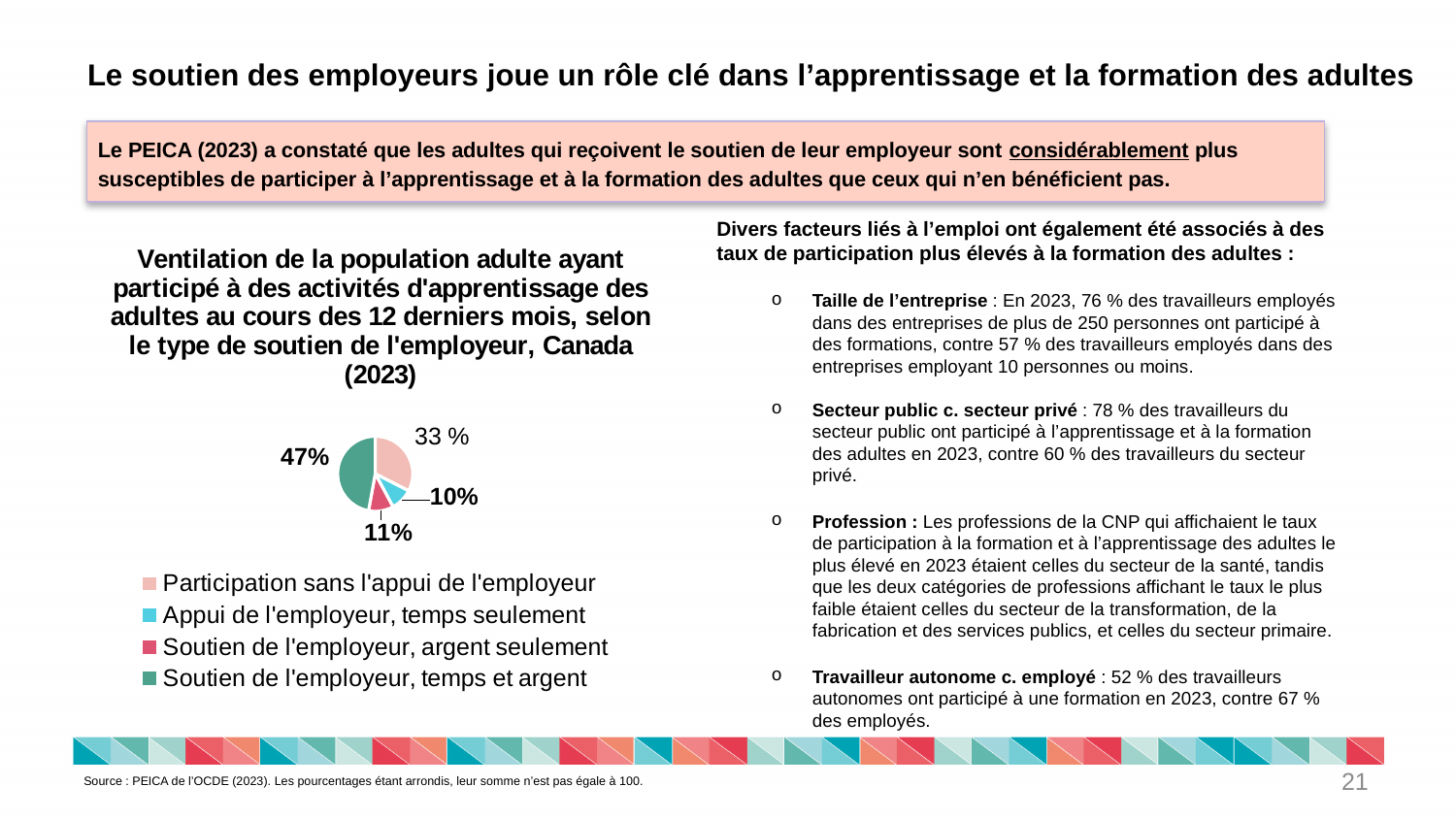

# Le soutien des employeurs joue un rôle clé dans l’apprentissage et la formation des adultes
Le PEICA (2023) a constaté que les adultes qui reçoivent le soutien de leur employeur sont considérablement plus susceptibles de participer à l’apprentissage et à la formation des adultes que ceux qui n’en bénéficient pas.
Divers facteurs liés à l’emploi ont également été associés à des taux de participation plus élevés à la formation des adultes :​​

Taille de l’entreprise : En 2023, 76 % des travailleurs employés dans des entreprises de plus de 250 personnes ont participé à des formations, contre 57 % des travailleurs employés dans des entreprises employant 10 personnes ou moins.

Secteur public c. secteur privé : 78 % des travailleurs du secteur public ont participé à l’apprentissage et à la formation des adultes en 2023, contre 60 % des travailleurs du secteur privé.​

Profession : Les professions de la CNP qui affichaient le taux de participation à la formation et à l’apprentissage des adultes le plus élevé en 2023 étaient celles du secteur de la santé, tandis que les deux catégories de professions affichant le taux le plus faible étaient celles du secteur de la transformation, de la fabrication et des services publics, et celles du secteur primaire.

Travailleur autonome c. employé : 52 % des travailleurs autonomes ont participé à une formation en 2023, contre 67 % des employés.​

### Chart: Ventilation de la population adulte ayant participé à des activités d'apprentissage des adultes au cours des 12 derniers mois, selon le type de soutien de l'employeur, Canada (2023)

| Category | Distribution of adult population who participated in adult learning in the past 12 months, by type of employer support, Canada (2023) |
|---|---|
| Participation sans l'appui de l'employeur | 32.51482 |
| Appui de l'employeur, temps seulement | 9.607705 |
| Soutien de l'employeur, argent seulement | 10.73698 |
| Soutien de l'employeur, temps et argent | 47.1405 |
21
Source : PEICA de l’OCDE (2023). Les pourcentages étant arrondis, leur somme n’est pas égale à 100.